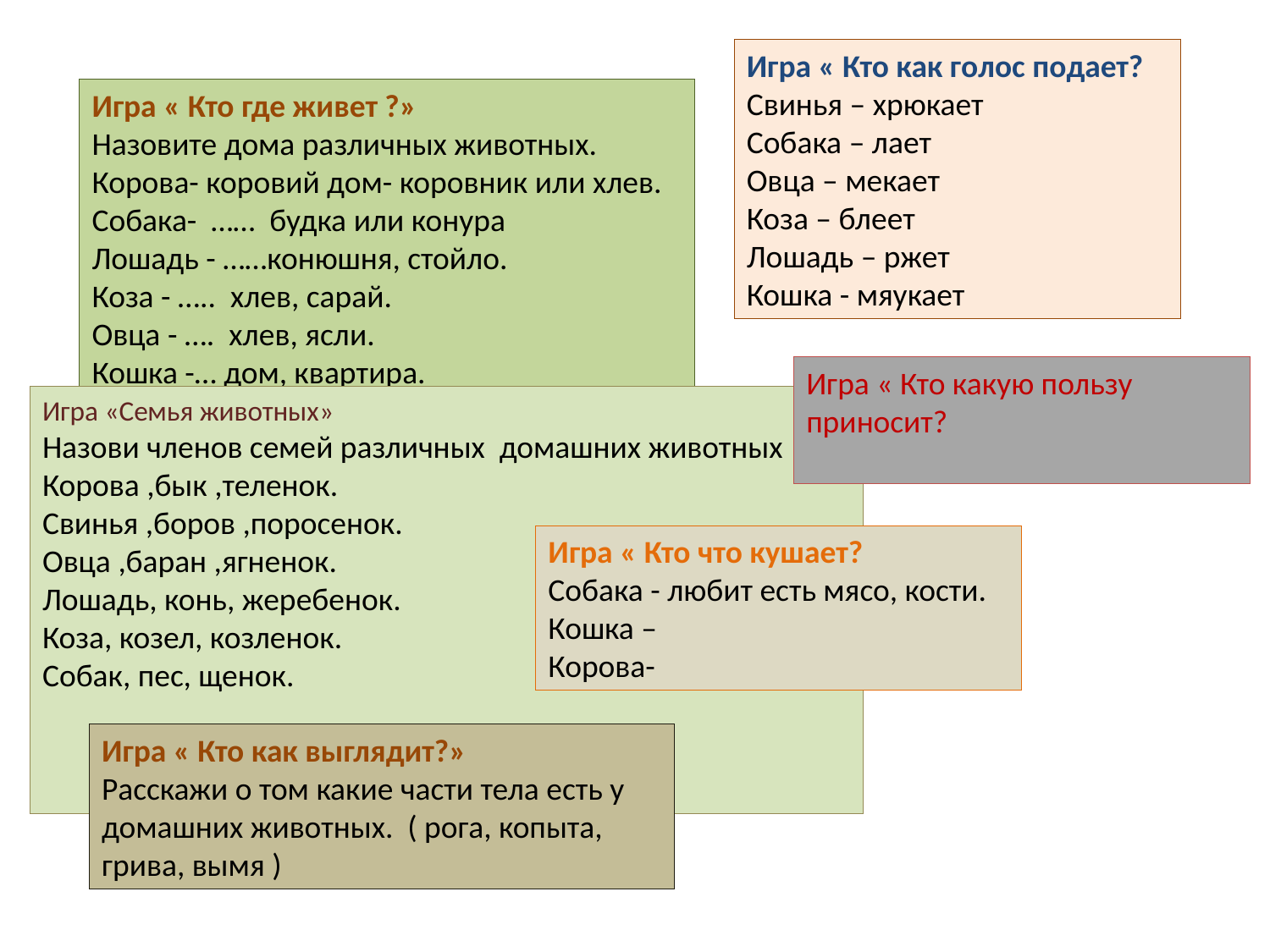

Игра « Кто как голос подает?
Свинья – хрюкает
Собака – лает
Овца – мекает
Коза – блеет
Лошадь – ржет
Кошка - мяукает
Игра « Кто где живет ?»
Назовите дома различных животных.
Корова- коровий дом- коровник или хлев.
Собака-  ……  будка или конура
Лошадь - ……конюшня, стойло.
Коза - …..  хлев, сарай.
Овца - ….  хлев, ясли.
Кошка -… дом, квартира.
Игра « Кто какую пользу приносит?

Игра «Семья животных»
Назови членов семей различных  домашних животных
Корова ,бык ,теленок.
Свинья ,боров ,поросенок.
Овца ,баран ,ягненок.
Лошадь, конь, жеребенок.
Коза, козел, козленок.
Собак, пес, щенок.

Игра « Кто что кушает?
Собака - любит есть мясо, кости.
Кошка –
Корова-
Игра « Кто как выглядит?»
Расскажи о том какие части тела есть у домашних животных.  ( рога, копыта, грива, вымя )